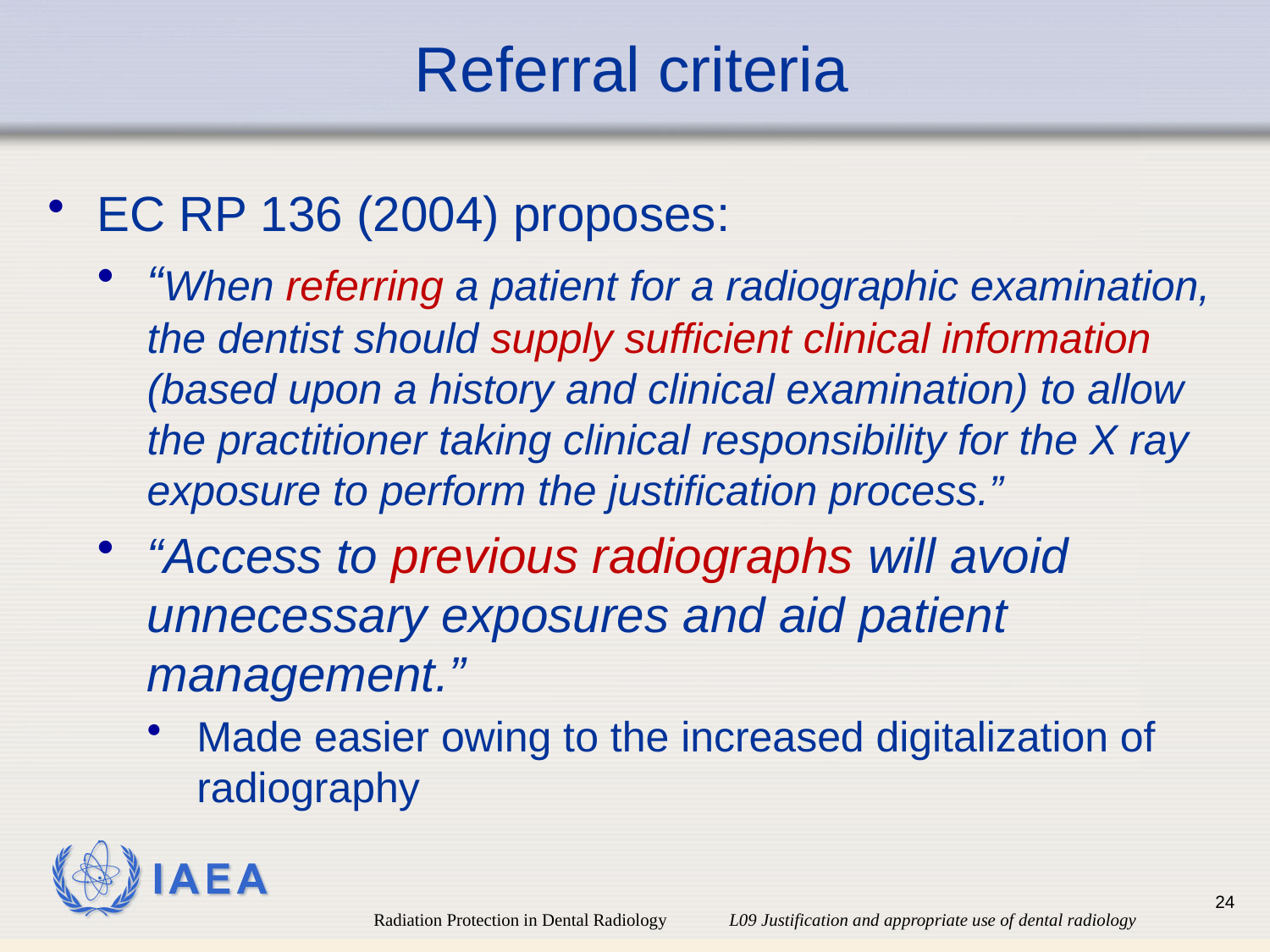

# Referral criteria
EC RP 136 (2004) proposes:
“When referring a patient for a radiographic examination, the dentist should supply sufficient clinical information (based upon a history and clinical examination) to allow the practitioner taking clinical responsibility for the X ray exposure to perform the justification process.”
“Access to previous radiographs will avoid unnecessary exposures and aid patient management.”
Made easier owing to the increased digitalization of radiography
24
Radiation Protection in Dental Radiology              L09 Justification and appropriate use of dental radiology